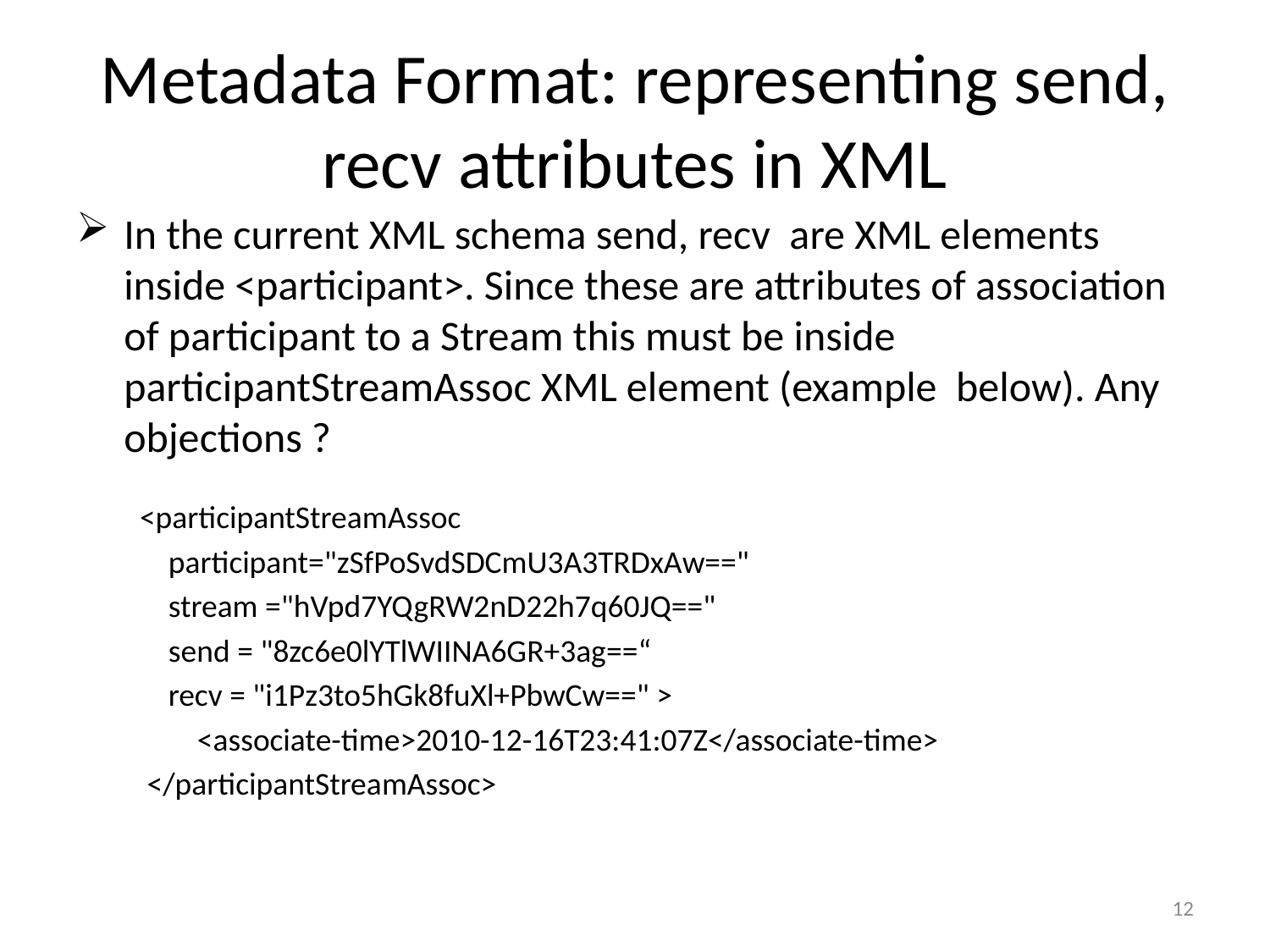

# Metadata Format: representing send, recv attributes in XML
In the current XML schema send, recv  are XML elements inside <participant>. Since these are attributes of association of participant to a Stream this must be inside participantStreamAssoc XML element (example  below). Any objections ?

<participantStreamAssoc
    participant="zSfPoSvdSDCmU3A3TRDxAw=="
    stream ="hVpd7YQgRW2nD22h7q60JQ=="
    send = "8zc6e0lYTlWIINA6GR+3ag==“
    recv = "i1Pz3to5hGk8fuXl+PbwCw==" >
        <associate-time>2010-12-16T23:41:07Z</associate-time>
 </participantStreamAssoc>

12